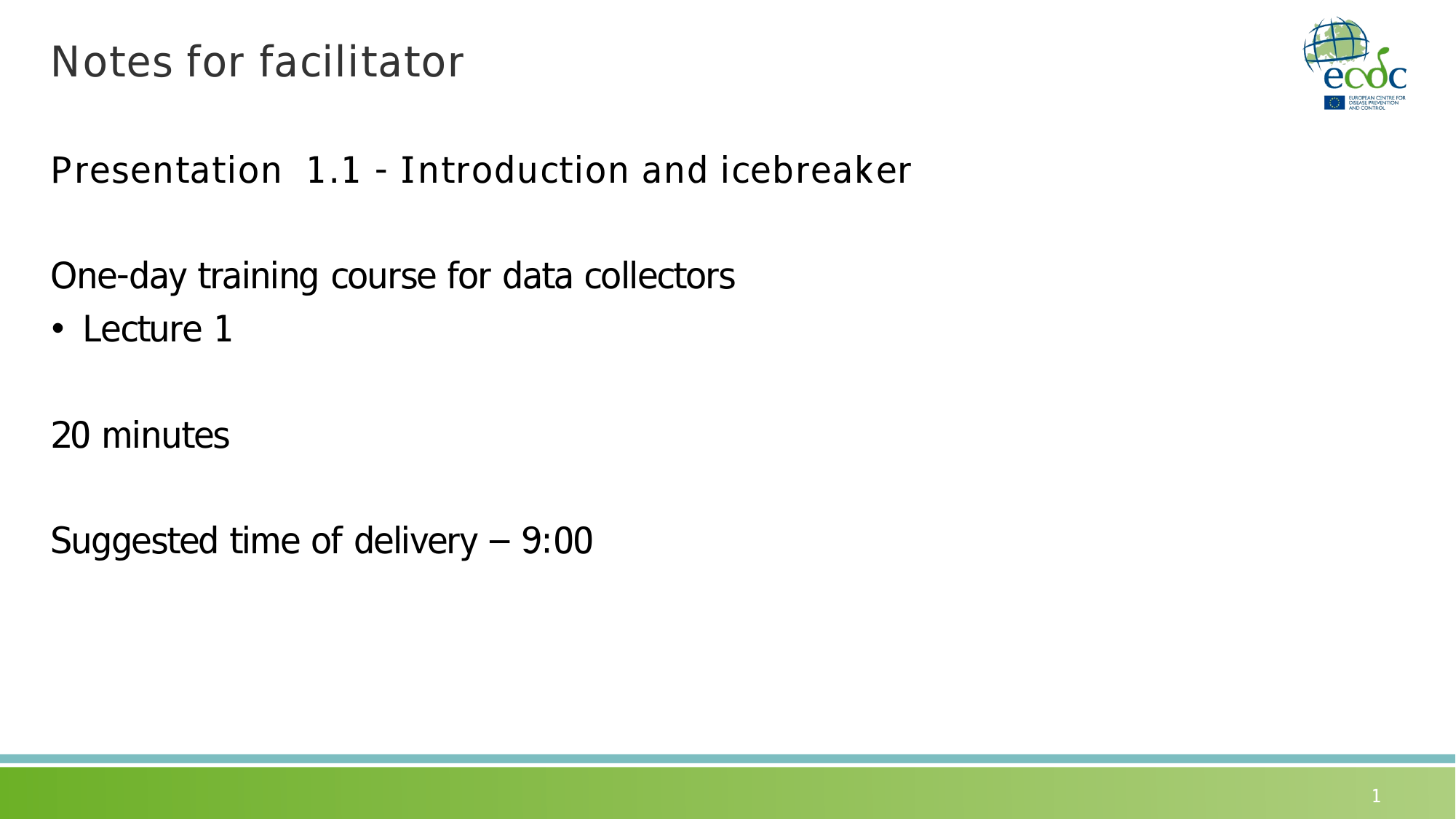

# Notes for facilitator
Presentation  1.1 - Introduction and icebreaker

One-day training course for data collectors
Lecture 1

20 minutes

Suggested time of delivery – 9:00
1